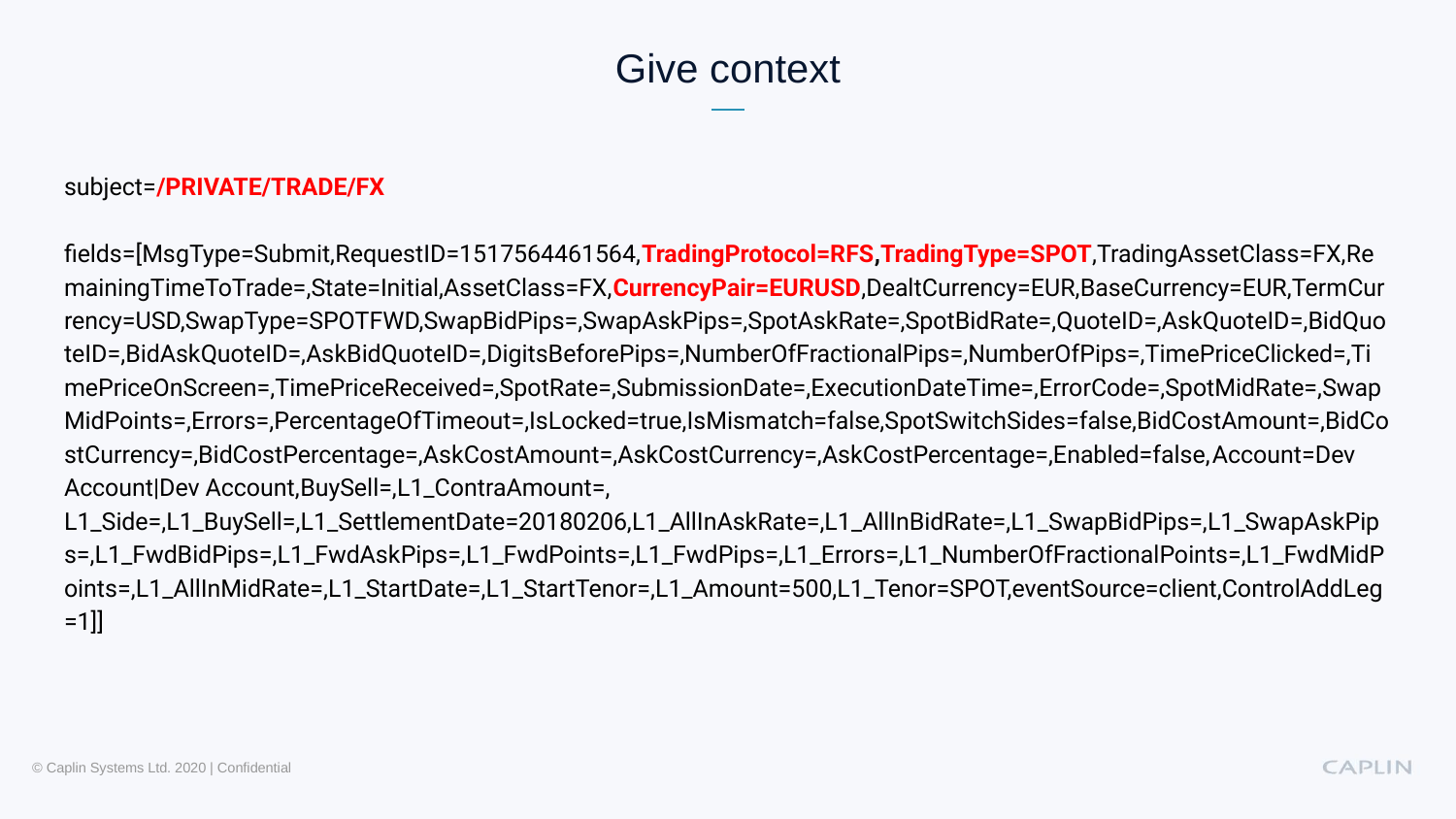

# Give context
subject=/PRIVATE/TRADE/FX

fields=[MsgType=Submit,RequestID=1517564461564,TradingProtocol=RFS,TradingType=SPOT,TradingAssetClass=FX,RemainingTimeToTrade=,State=Initial,AssetClass=FX,CurrencyPair=EURUSD,DealtCurrency=EUR,BaseCurrency=EUR,TermCurrency=USD,SwapType=SPOTFWD,SwapBidPips=,SwapAskPips=,SpotAskRate=,SpotBidRate=,QuoteID=,AskQuoteID=,BidQuoteID=,BidAskQuoteID=,AskBidQuoteID=,DigitsBeforePips=,NumberOfFractionalPips=,NumberOfPips=,TimePriceClicked=,TimePriceOnScreen=,TimePriceReceived=,SpotRate=,SubmissionDate=,ExecutionDateTime=,ErrorCode=,SpotMidRate=,SwapMidPoints=,Errors=,PercentageOfTimeout=,IsLocked=true,IsMismatch=false,SpotSwitchSides=false,BidCostAmount=,BidCostCurrency=,BidCostPercentage=,AskCostAmount=,AskCostCurrency=,AskCostPercentage=,Enabled=false,Account=Dev Account|Dev Account,BuySell=,L1_ContraAmount=,
L1_Side=,L1_BuySell=,L1_SettlementDate=20180206,L1_AllInAskRate=,L1_AllInBidRate=,L1_SwapBidPips=,L1_SwapAskPips=,L1_FwdBidPips=,L1_FwdAskPips=,L1_FwdPoints=,L1_FwdPips=,L1_Errors=,L1_NumberOfFractionalPoints=,L1_FwdMidPoints=,L1_AllInMidRate=,L1_StartDate=,L1_StartTenor=,L1_Amount=500,L1_Tenor=SPOT,eventSource=client,ControlAddLeg=1]]